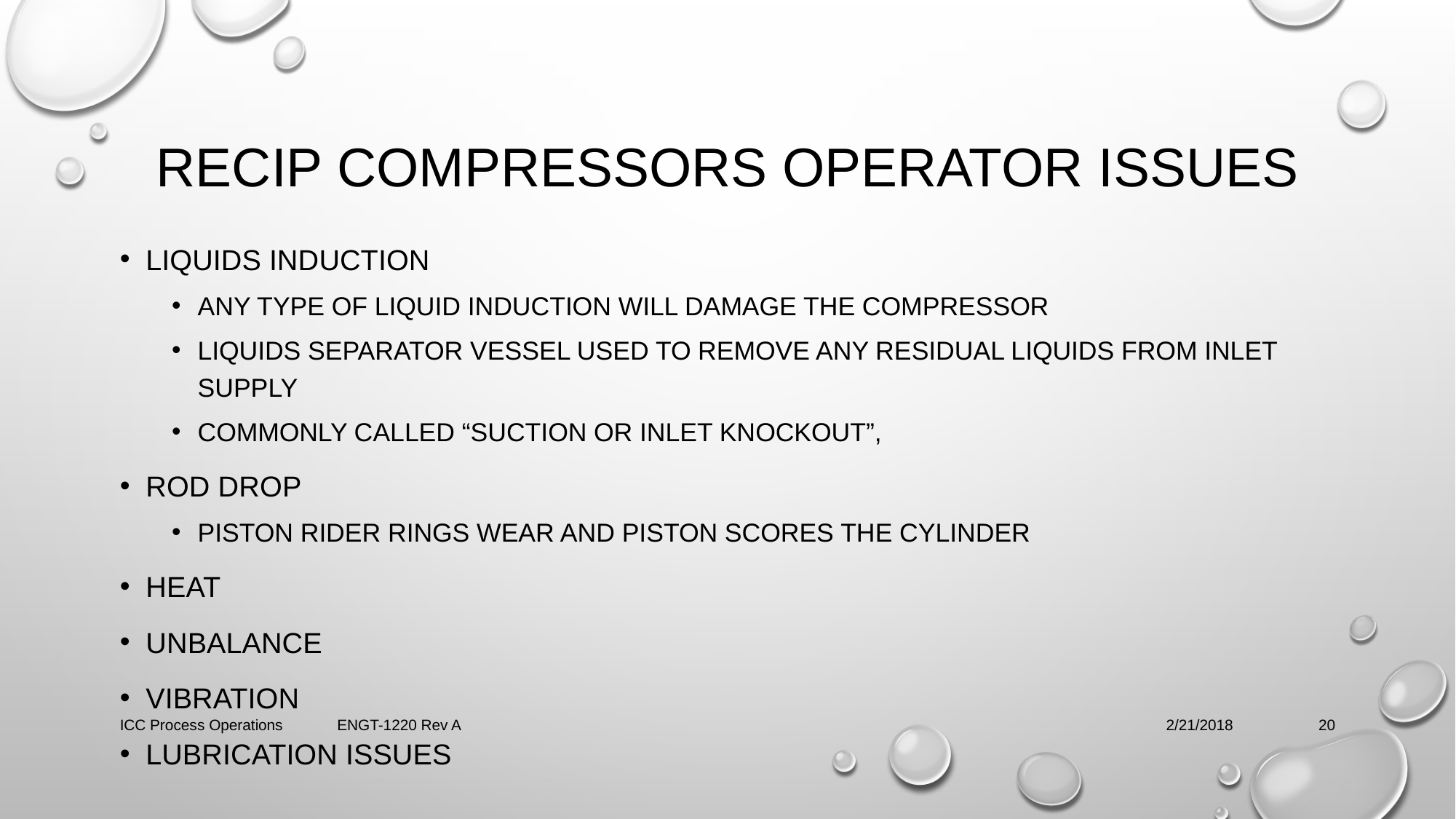

# recip Compressors operator issues
Liquids induction
Any type of liquid induction will damage the compressor
Liquids separator vessel used to remove any residual liquids from inlet supply
Commonly called “suction or inlet knockout”,
Rod drop
Piston rider rings wear and piston scores the cylinder
Heat
Unbalance
Vibration
Lubrication issues

ICC Process Operations             ENGT-1220 Rev A
2/21/2018
20